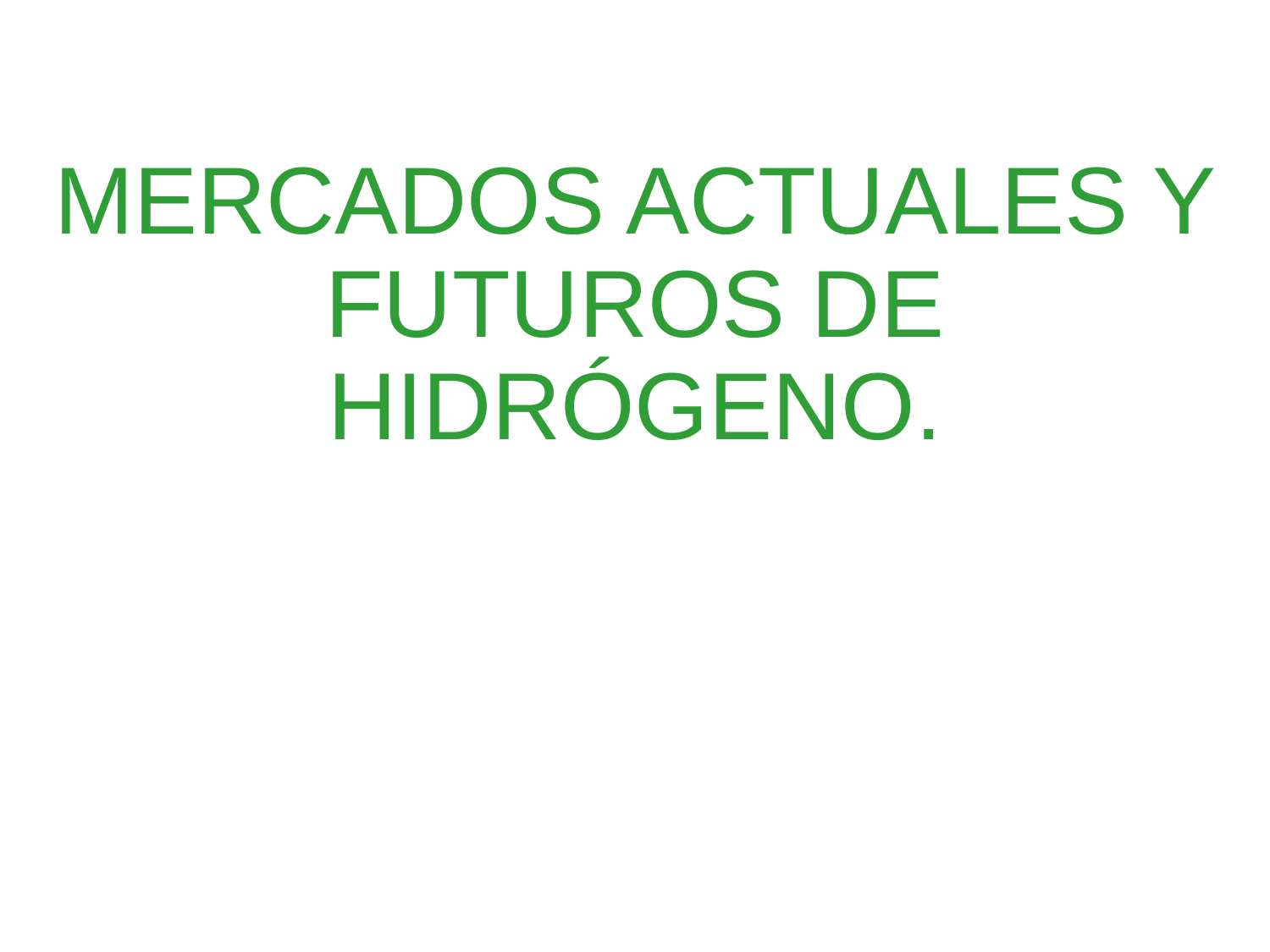

# MERCADOS ACTUALES Y FUTUROS DE HIDRÓGENO.
1